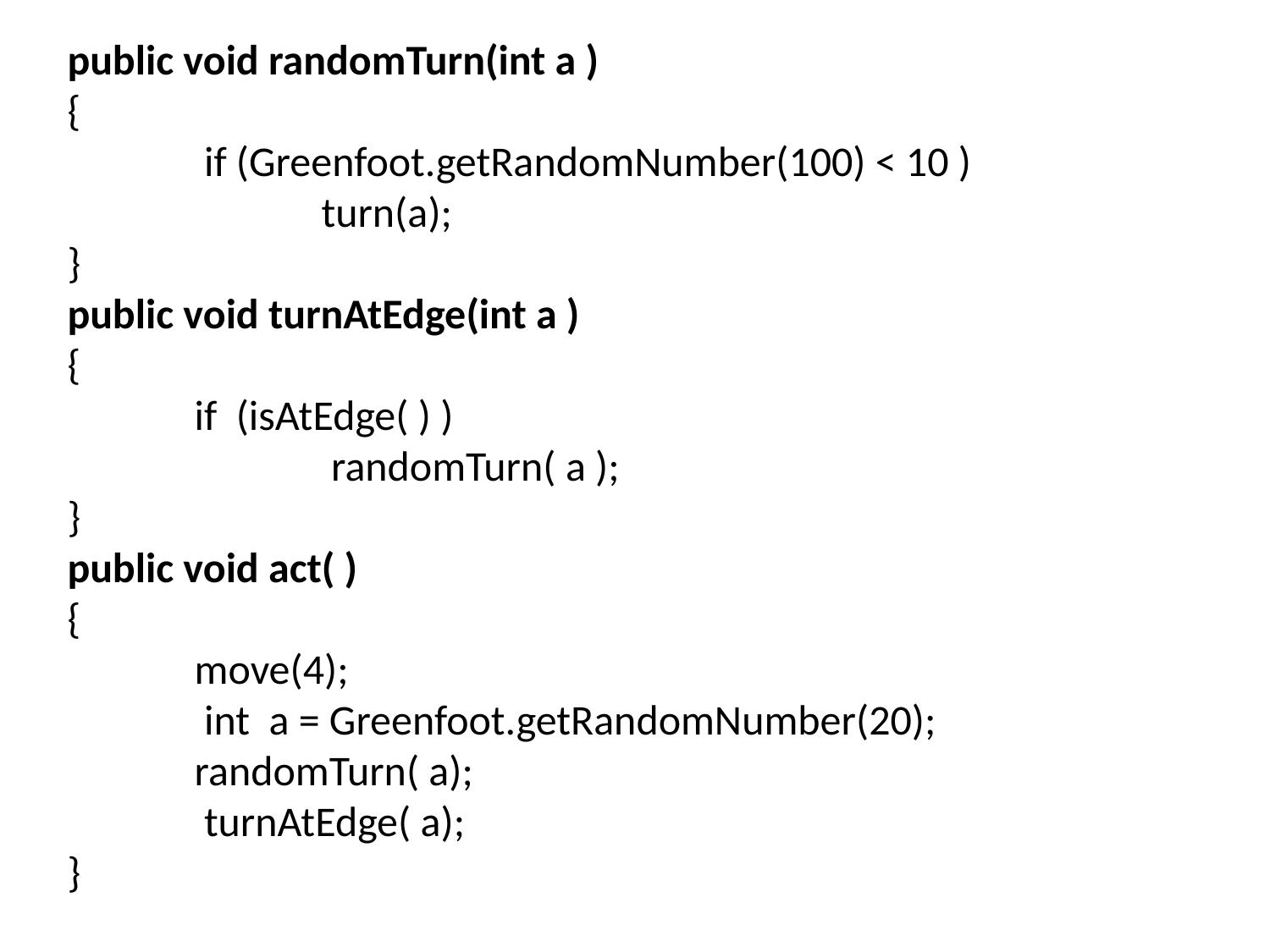

public void randomTurn(int a )
{
	 if (Greenfoot.getRandomNumber(100) < 10 )
		turn(a);
}
public void turnAtEdge(int a )
{
	if  (isAtEdge( ) )
		 randomTurn( a );
}
public void act( )
{
	move(4);
	 int  a = Greenfoot.getRandomNumber(20);
	randomTurn( a);
	 turnAtEdge( a);
}